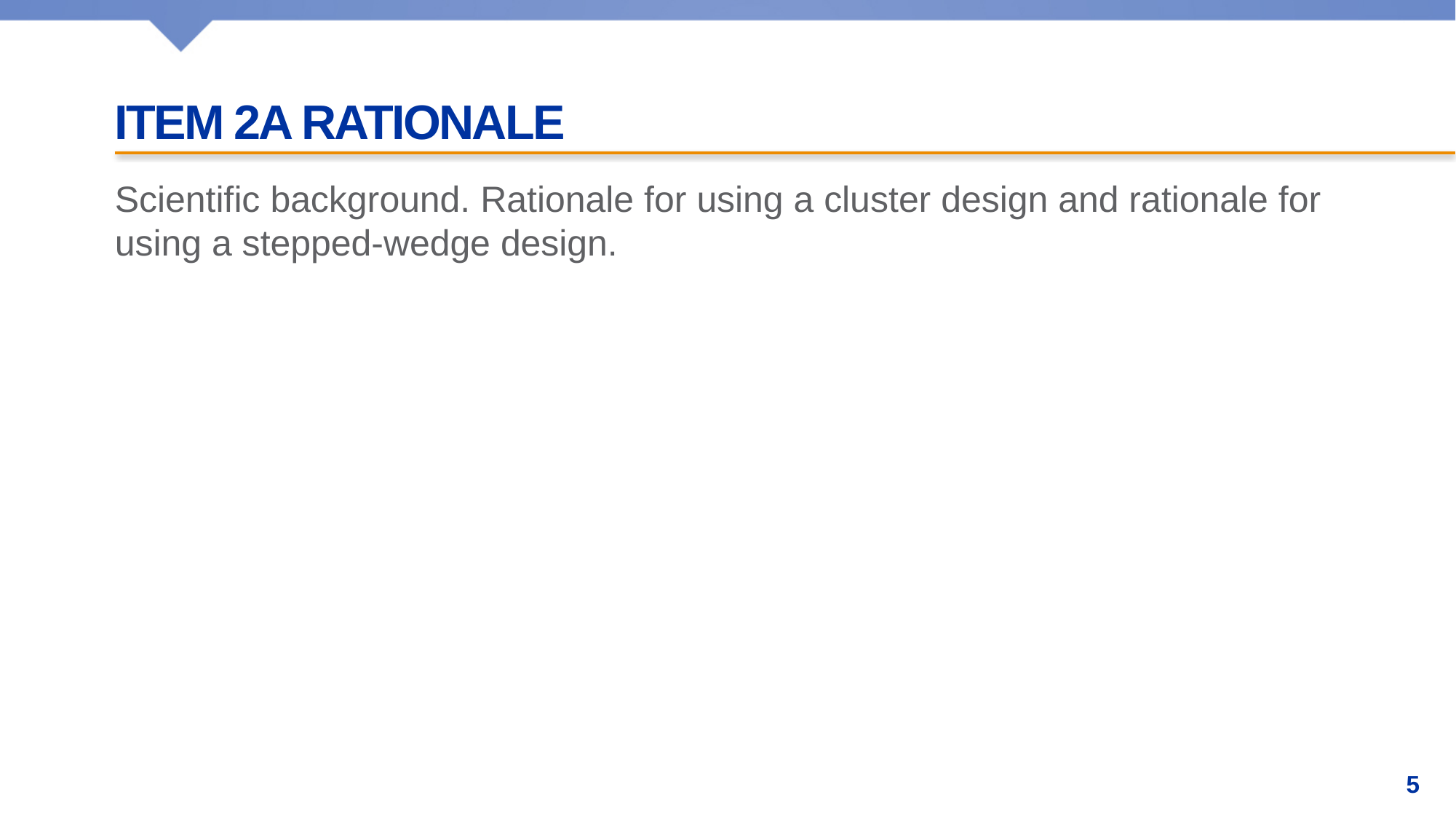

# Item 2a rationale
Scientific background. Rationale for using a cluster design and rationale for using a stepped-wedge design.
5